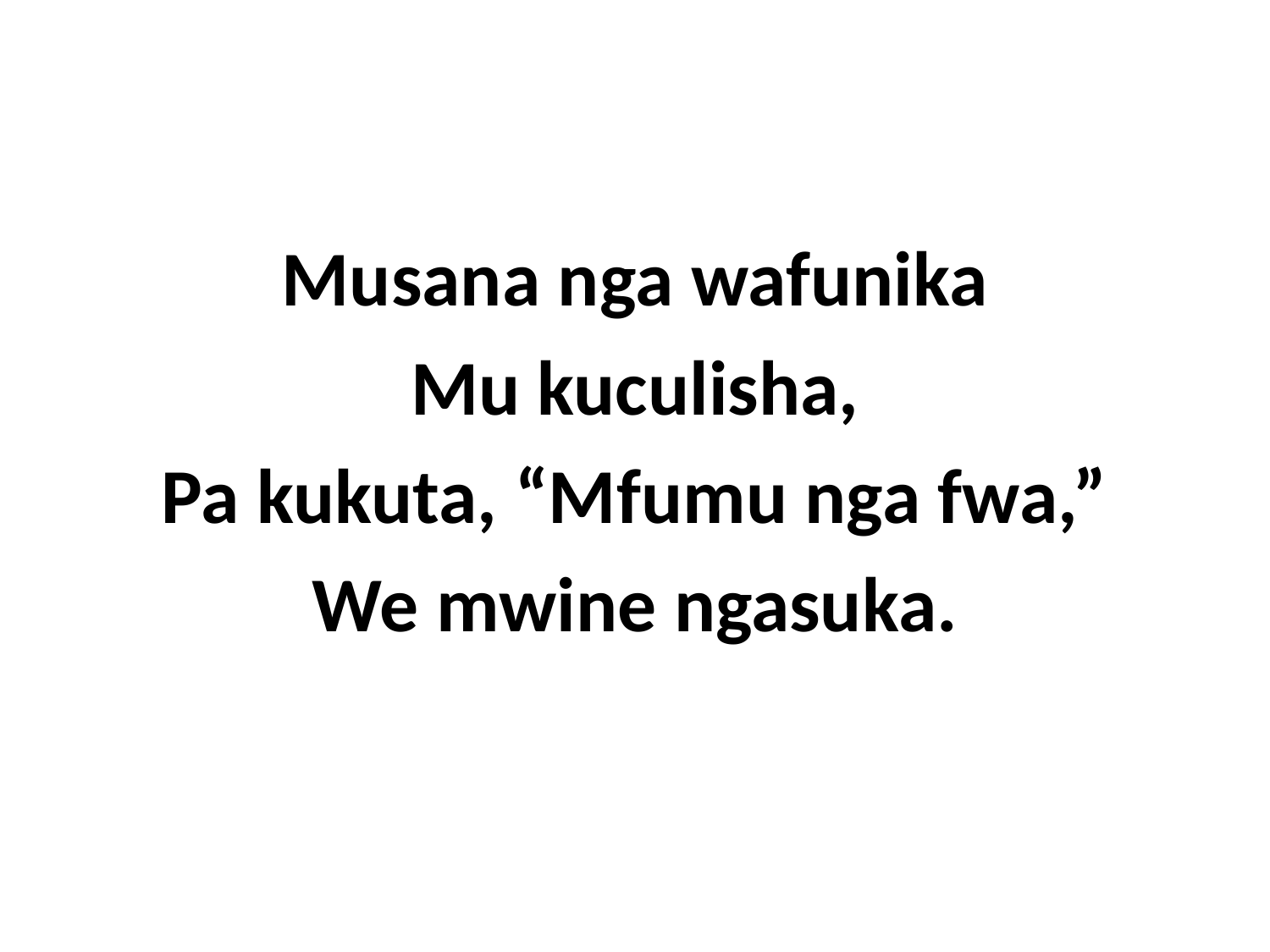

Musana nga wafunika
Mu kuculisha,
Pa kukuta, “Mfumu nga fwa,”
We mwine ngasuka.